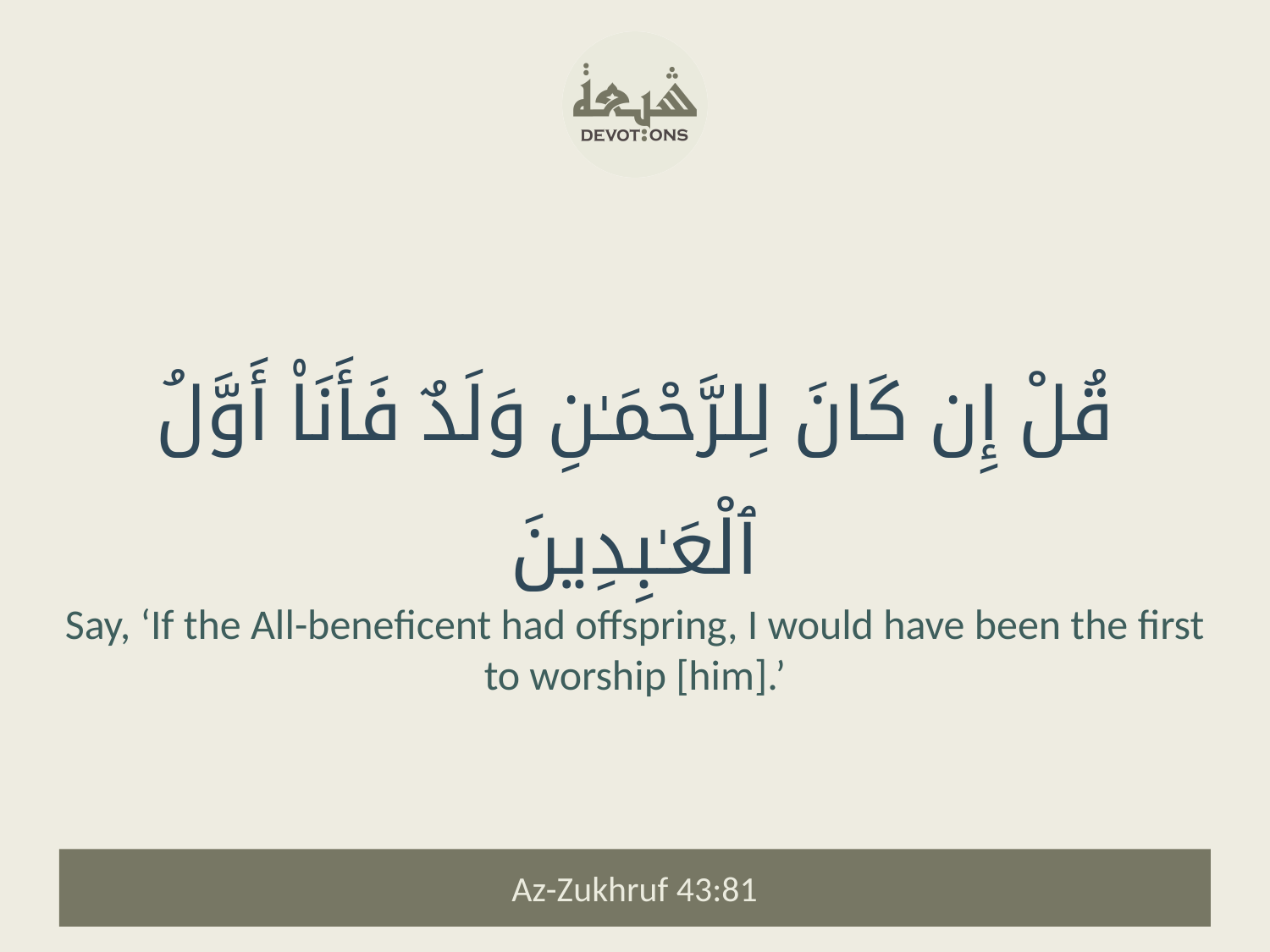

قُلْ إِن كَانَ لِلرَّحْمَـٰنِ وَلَدٌ فَأَنَا۠ أَوَّلُ ٱلْعَـٰبِدِينَ
Say, ‘If the All-beneficent had offspring, I would have been the first to worship [him].’
Az-Zukhruf 43:81